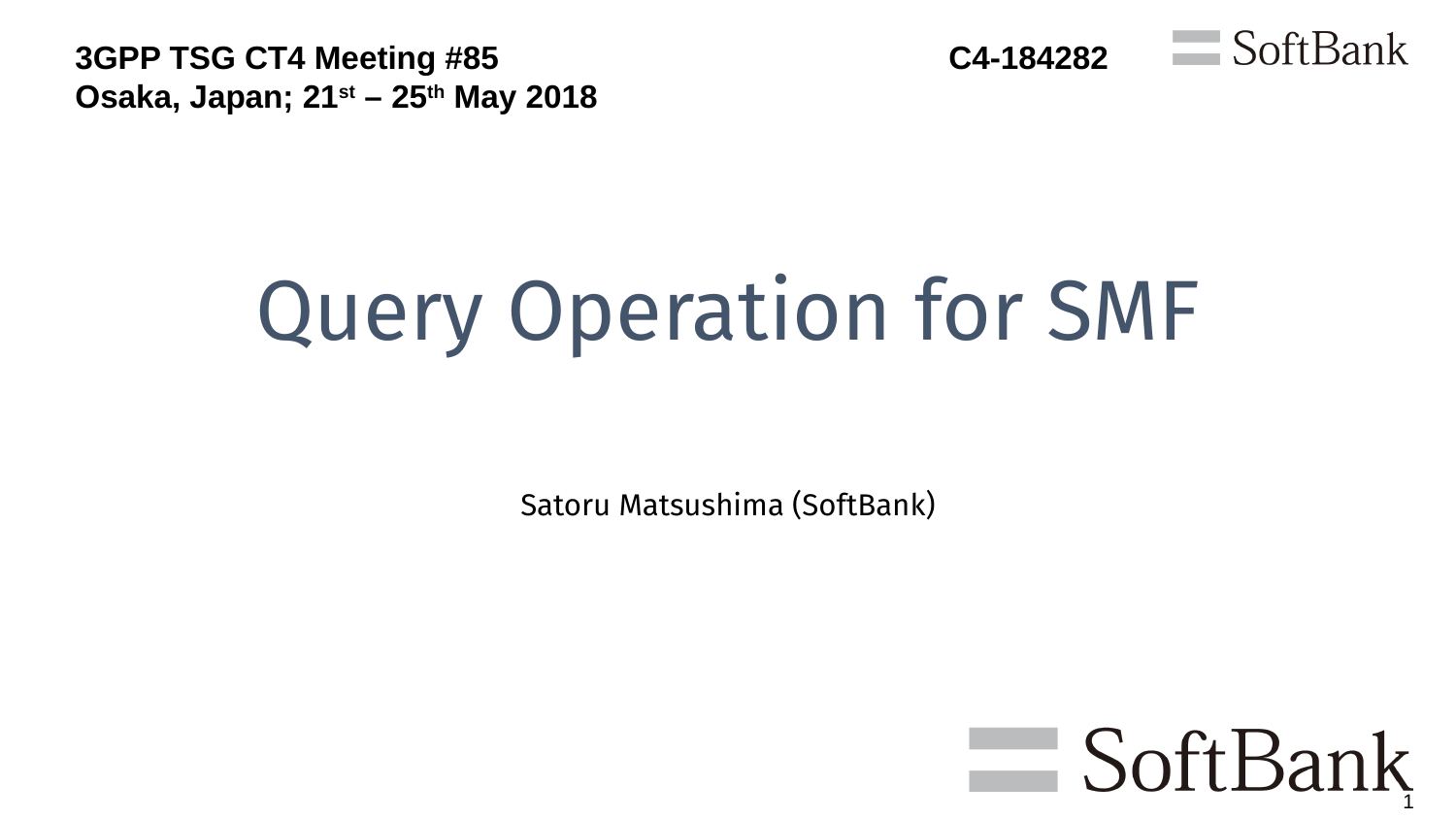

3GPP TSG CT4 Meeting #85				C4-184282
Osaka, Japan; 21st – 25th May 2018
# Query Operation for SMF
Satoru Matsushima (SoftBank)